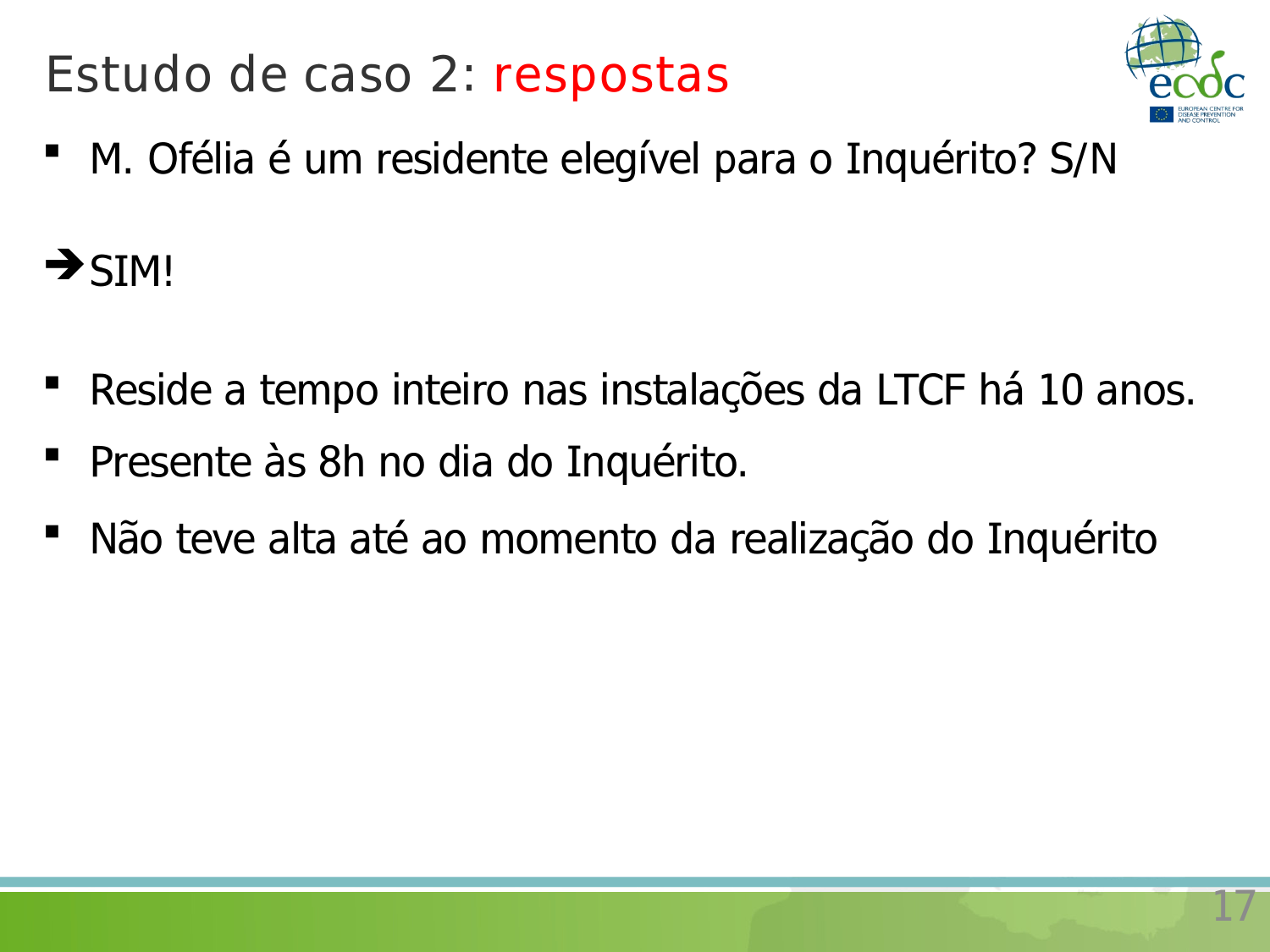

# Estudo de caso 2: respostas
M. Ofélia é um residente elegível para o Inquérito? S/N

SIM!

Reside a tempo inteiro nas instalações da LTCF há 10 anos.
Presente às 8h no dia do Inquérito.
Não teve alta até ao momento da realização do Inquérito

17